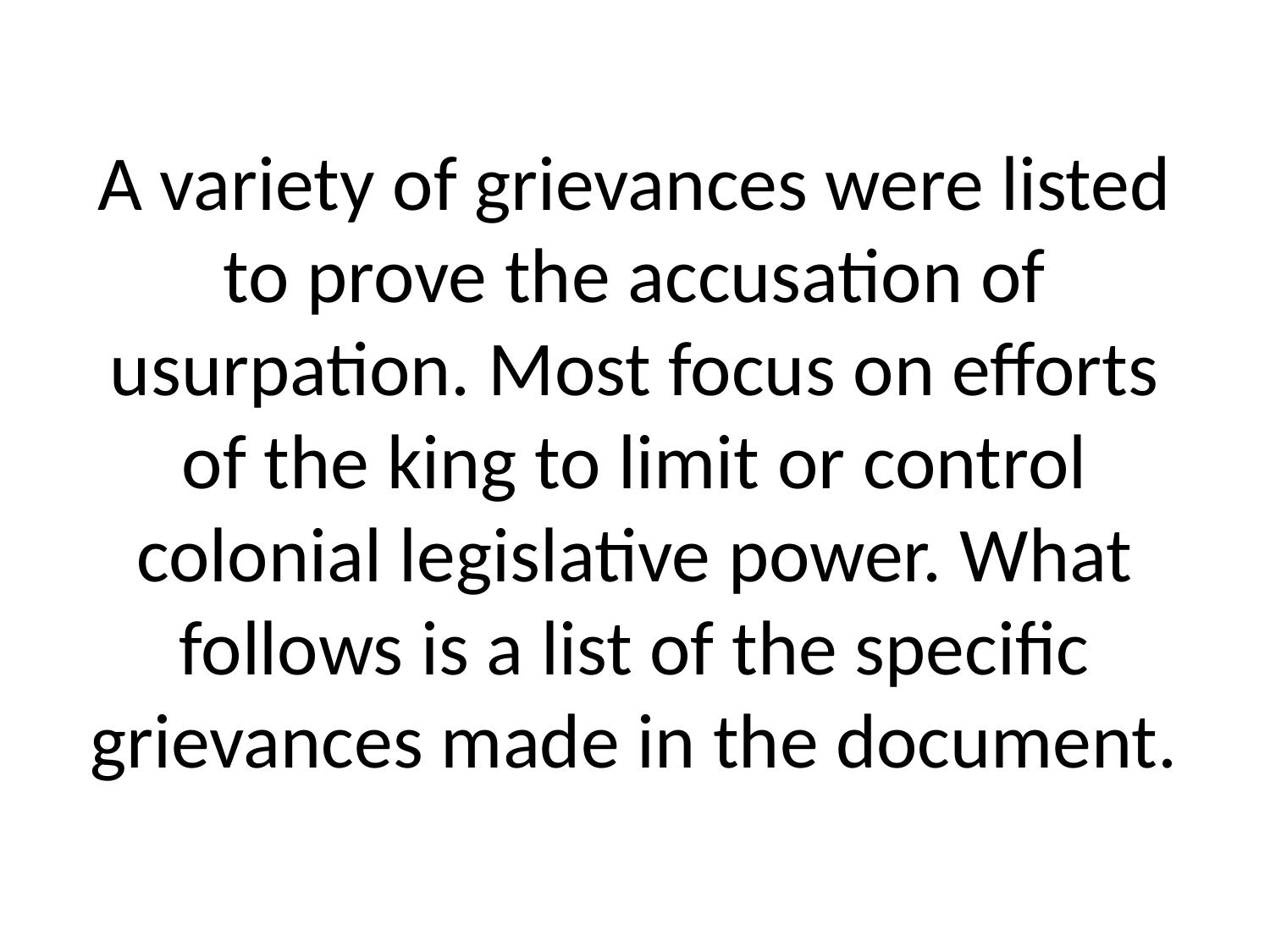

# A variety of grievances were listed to prove the accusation of usurpation. Most focus on efforts of the king to limit or control colonial legislative power. What follows is a list of the specific grievances made in the document.